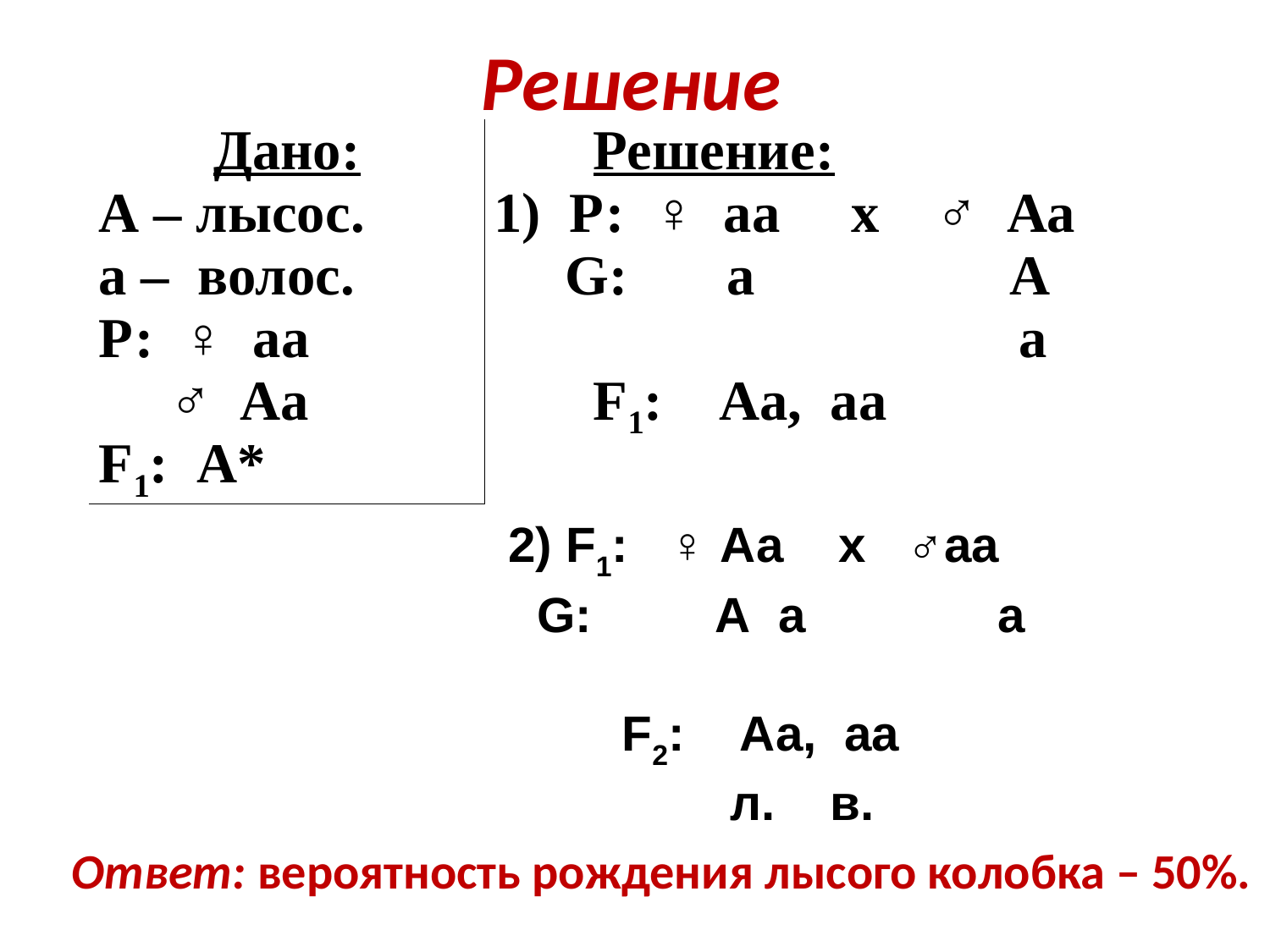

# Решение
| Дано: А – лысос. а – волос. Р: ♀ аа ♂ Аа F1: А\* | Решение: 1) Р: ♀ аа х ♂ Аа G: а А а F1: Аа, аа |
| --- | --- |
2) F1:   ♀ Аа    х   ♂аа
    G:         А  а              а

 F2:    Аа,  аа
           л.    в.
Ответ: вероятность рождения лысого колобка – 50%.